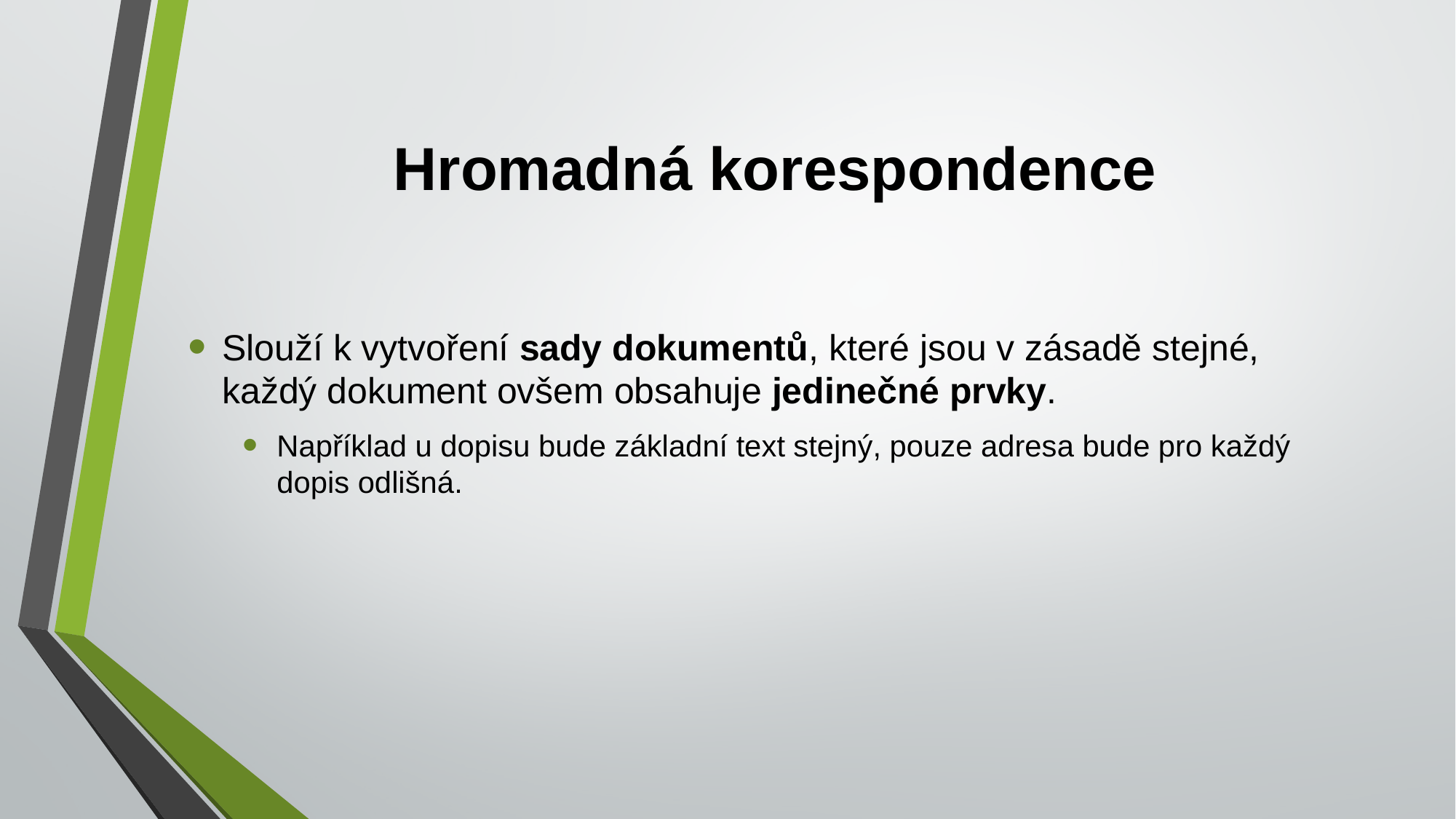

# Hromadná korespondence
Slouží k vytvoření sady dokumentů, které jsou v zásadě stejné, každý dokument ovšem obsahuje jedinečné prvky.
Například u dopisu bude základní text stejný, pouze adresa bude pro každý dopis odlišná.